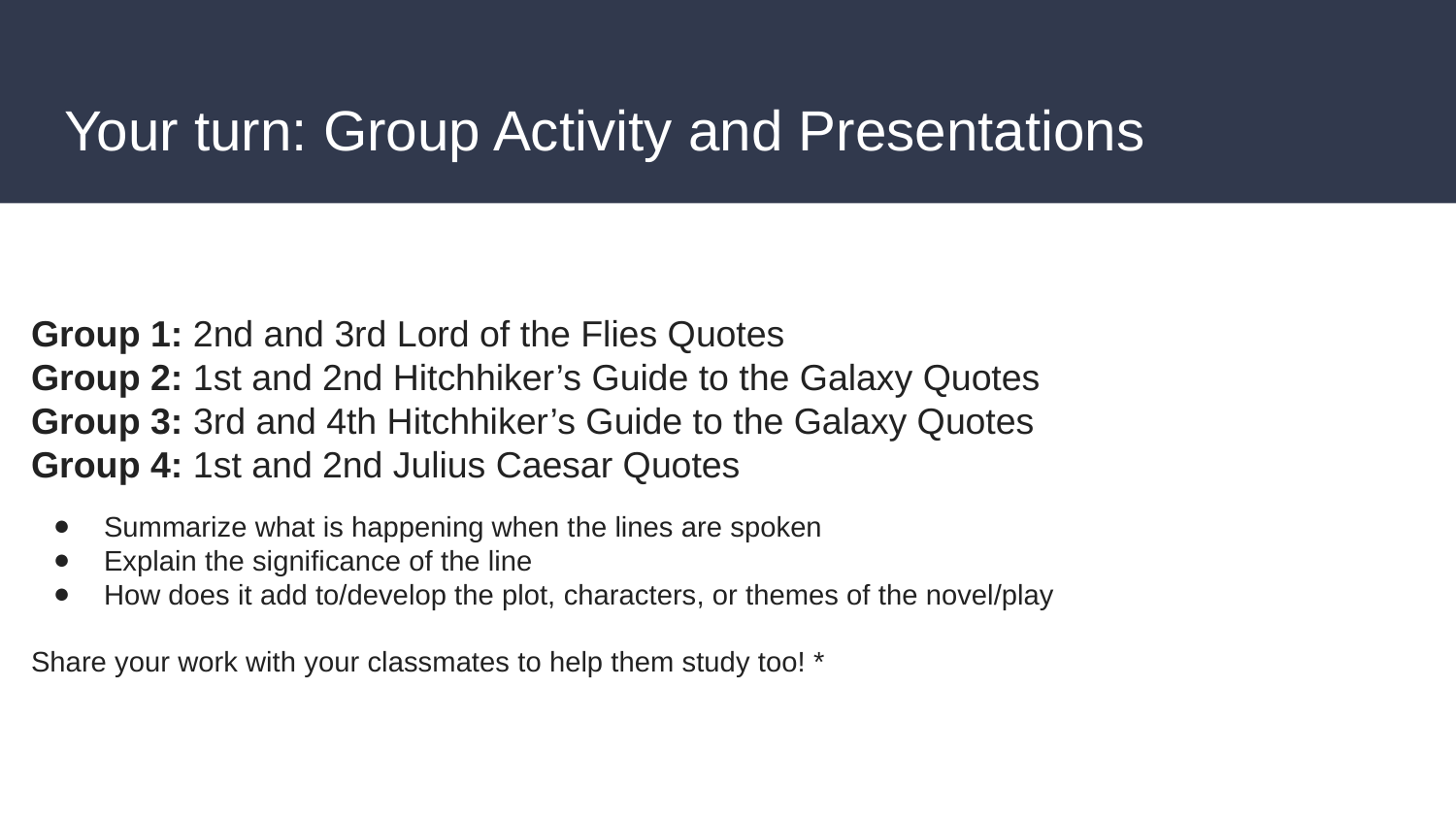

# Your turn: Group Activity and Presentations
Group 1: 2nd and 3rd Lord of the Flies Quotes
Group 2: 1st and 2nd Hitchhiker’s Guide to the Galaxy Quotes
Group 3: 3rd and 4th Hitchhiker’s Guide to the Galaxy Quotes
Group 4: 1st and 2nd Julius Caesar Quotes

Summarize what is happening when the lines are spoken
Explain the significance of the line
How does it add to/develop the plot, characters, or themes of the novel/play

Share your work with your classmates to help them study too! *